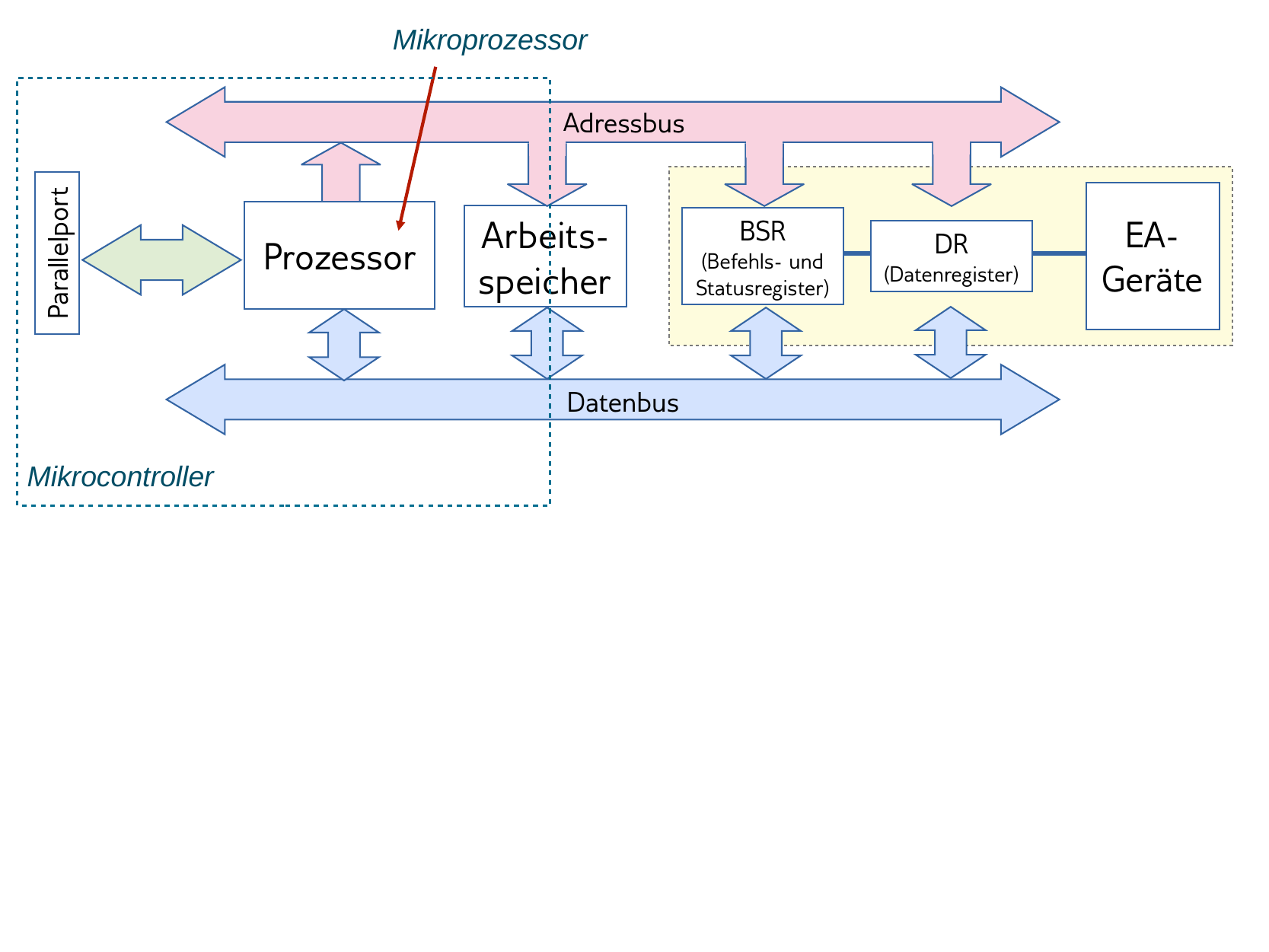

Mikroprozessor

Adressbus

Arbeits-speicher
EA-
Geräte
BSR
(Befehls- und Statusregister)
DR
(Datenregister)
Prozessor

Parallelport

Datenbus
Mikrocontroller